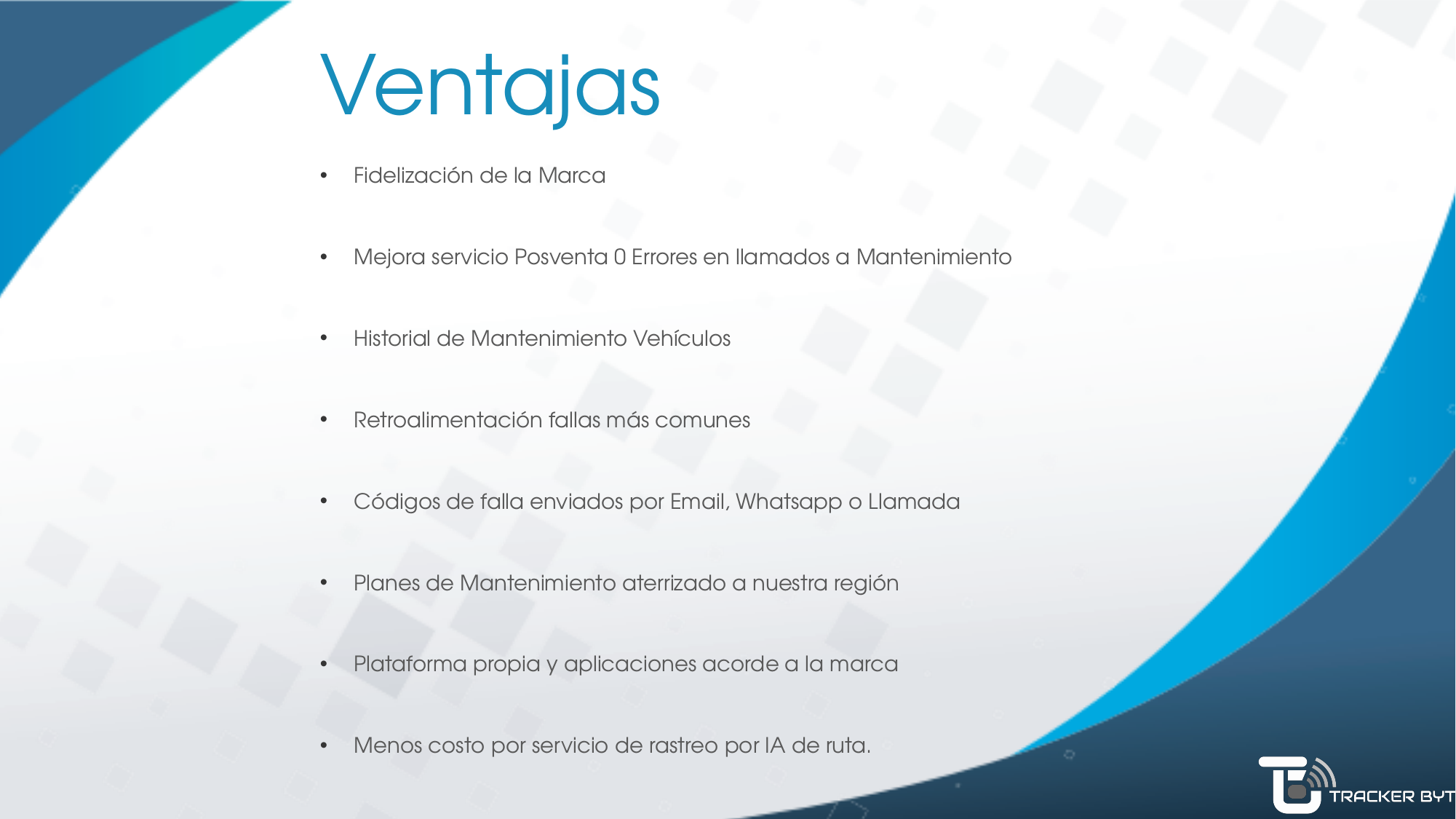

# Ventajas
Fidelización de la Marca

Mejora servicio Posventa 0 Errores en llamados a Mantenimiento

Historial de Mantenimiento Vehículos

Retroalimentación fallas más comunes

Códigos de falla enviados por Email, Whatsapp o Llamada

Planes de Mantenimiento aterrizado a nuestra región

Plataforma propia y aplicaciones acorde a la marca

Menos costo por servicio de rastreo por IA de ruta.